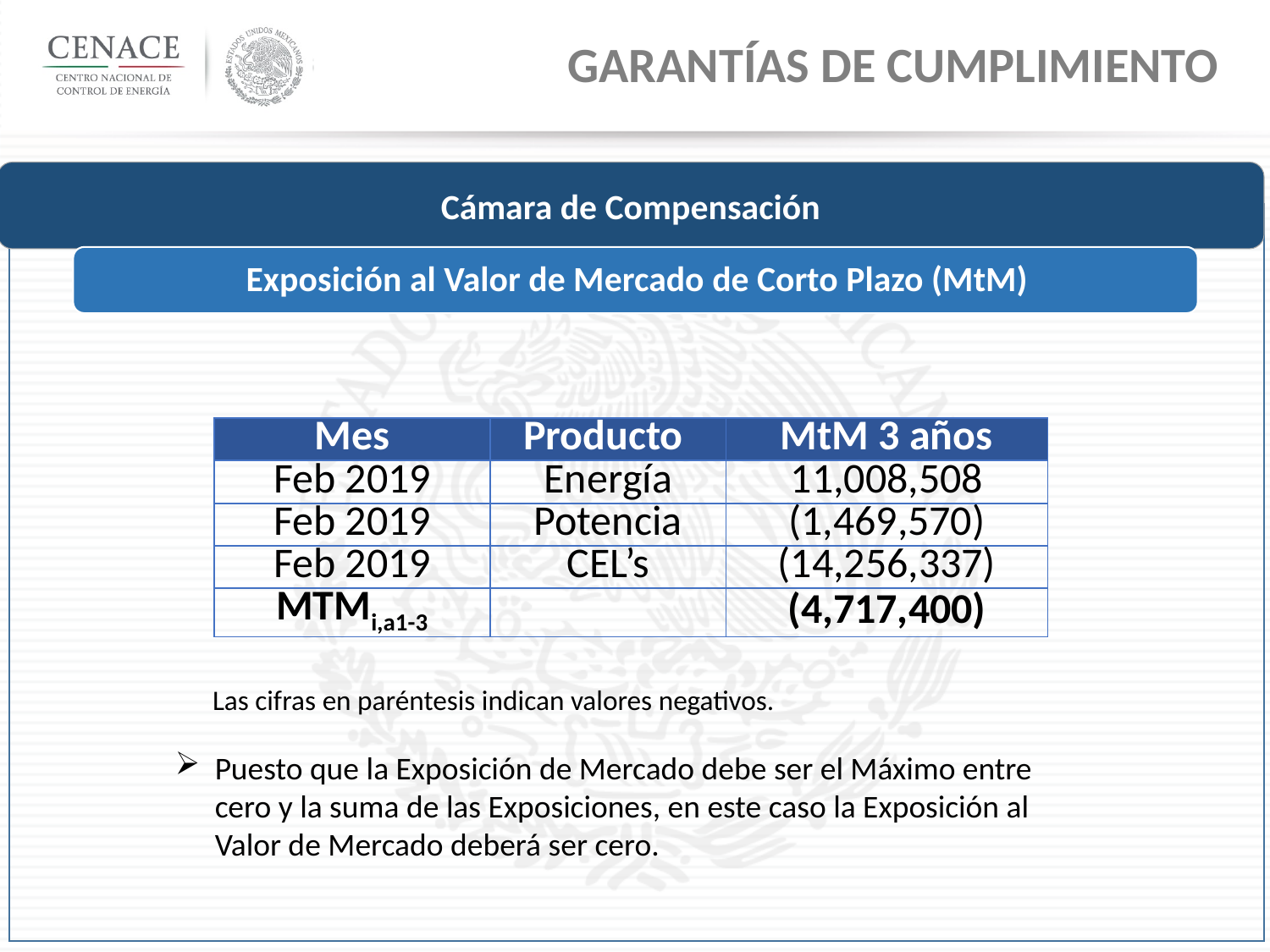

Garantías de Cumplimiento
Cámara de Compensación
Exposición al Valor de Mercado de Corto Plazo (MtM)

| Mes | Producto | MtM 3 años |
| --- | --- | --- |
| Feb 2019 | Energía | 11,008,508 |
| Feb 2019 | Potencia | (1,469,570) |
| Feb 2019 | CEL’s | (14,256,337) |
| MTMi,a1-3 |  | (4,717,400) |
Las cifras en paréntesis indican valores negativos.
Puesto que la Exposición de Mercado debe ser el Máximo entre cero y la suma de las Exposiciones, en este caso la Exposición al Valor de Mercado deberá ser cero.
39